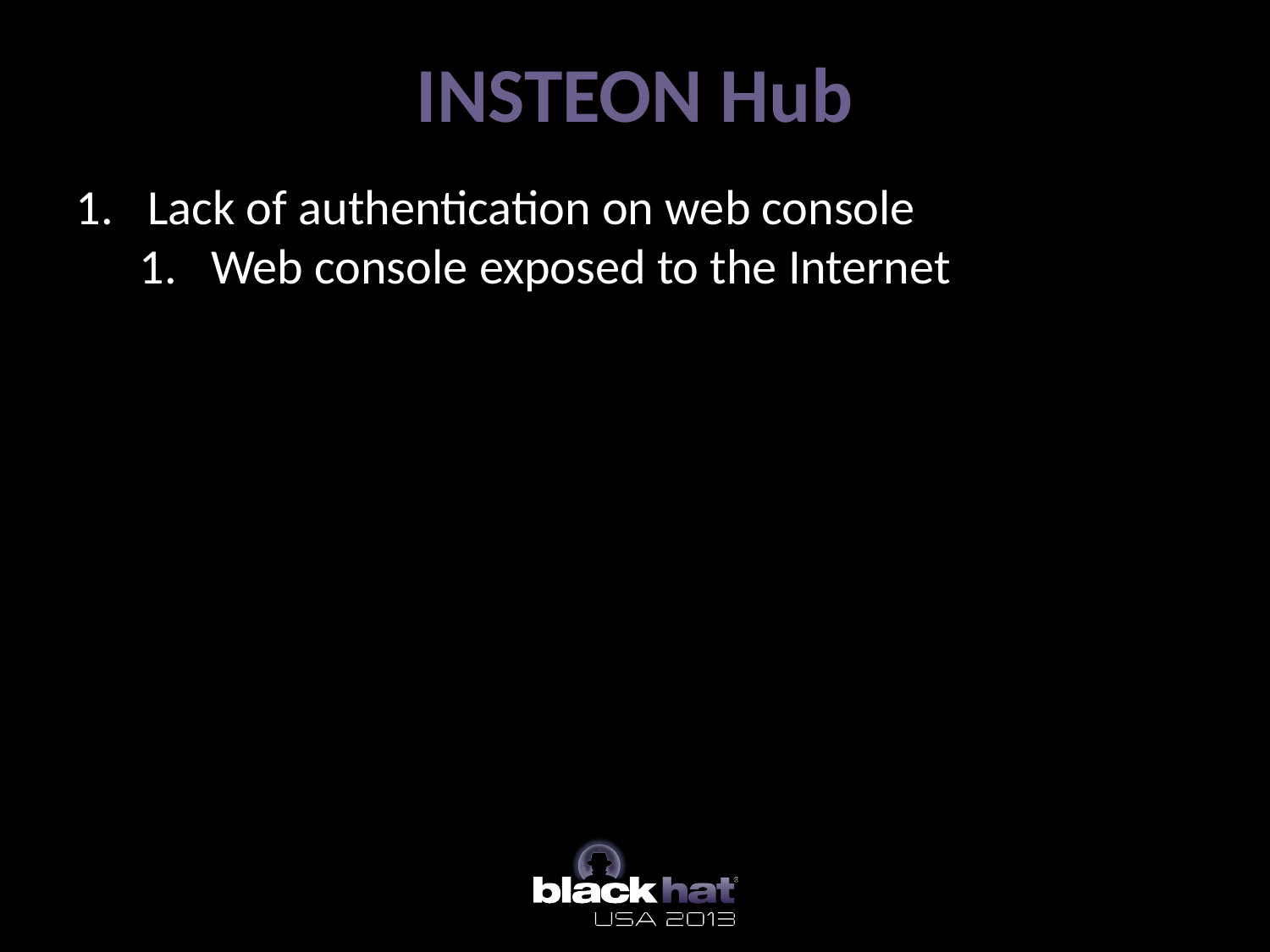

INSTEON Hub
Lack of authentication on web console
Web console exposed to the Internet